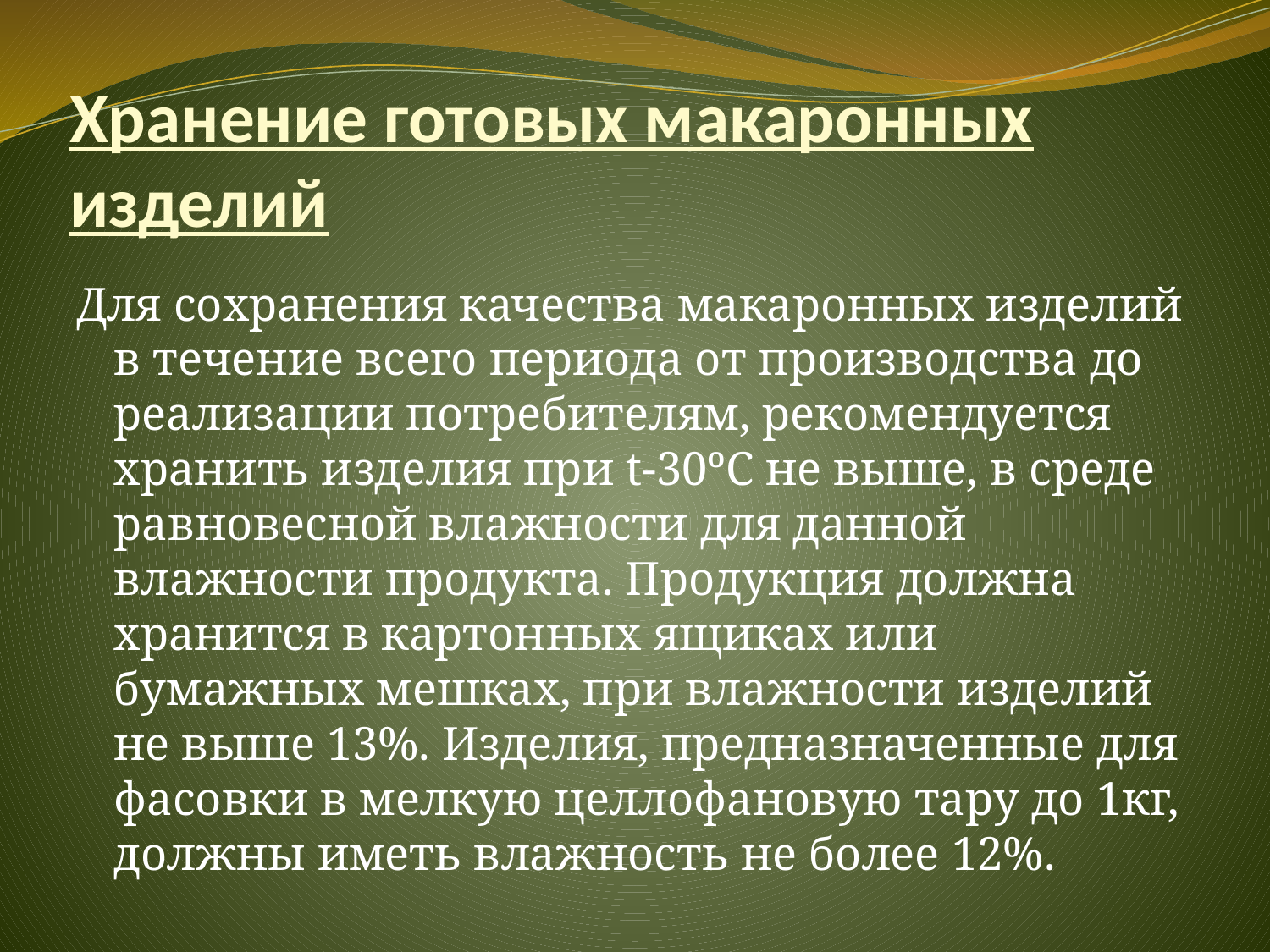

# Хранение готовых макаронных изделий
Для сохранения качества макаронных изделий в течение всего периода от производства до реализации потребителям, рекомендуется хранить изделия при t-30ºС не выше, в среде равновесной влажности для данной влажности продукта. Продукция должна хранится в картонных ящиках или бумажных мешках, при влажности изделий не выше 13%. Изделия, предназначенные для фасовки в мелкую целлофановую тару до 1кг, должны иметь влажность не более 12%.